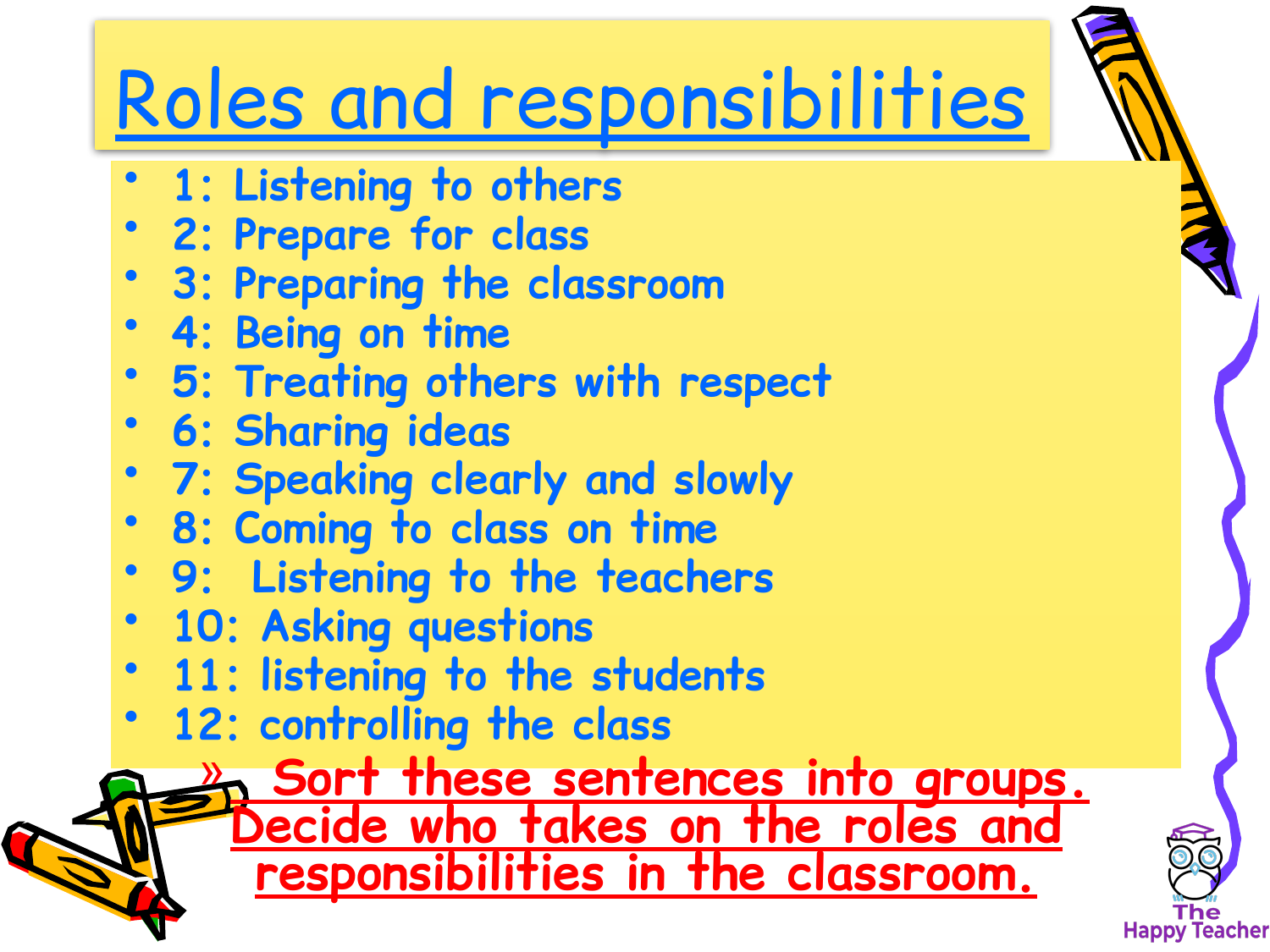

# Roles and responsibilities
1: Listening to others
2: Prepare for class
3: Preparing the classroom
4: Being on time
5: Treating others with respect
6: Sharing ideas
7: Speaking clearly and slowly
8: Coming to class on time
9:  Listening to the teachers
10: Asking questions
11: listening to the students
12: controlling the class
  Sort these sentences into groups. Decide who takes on the roles and responsibilities in the classroom.